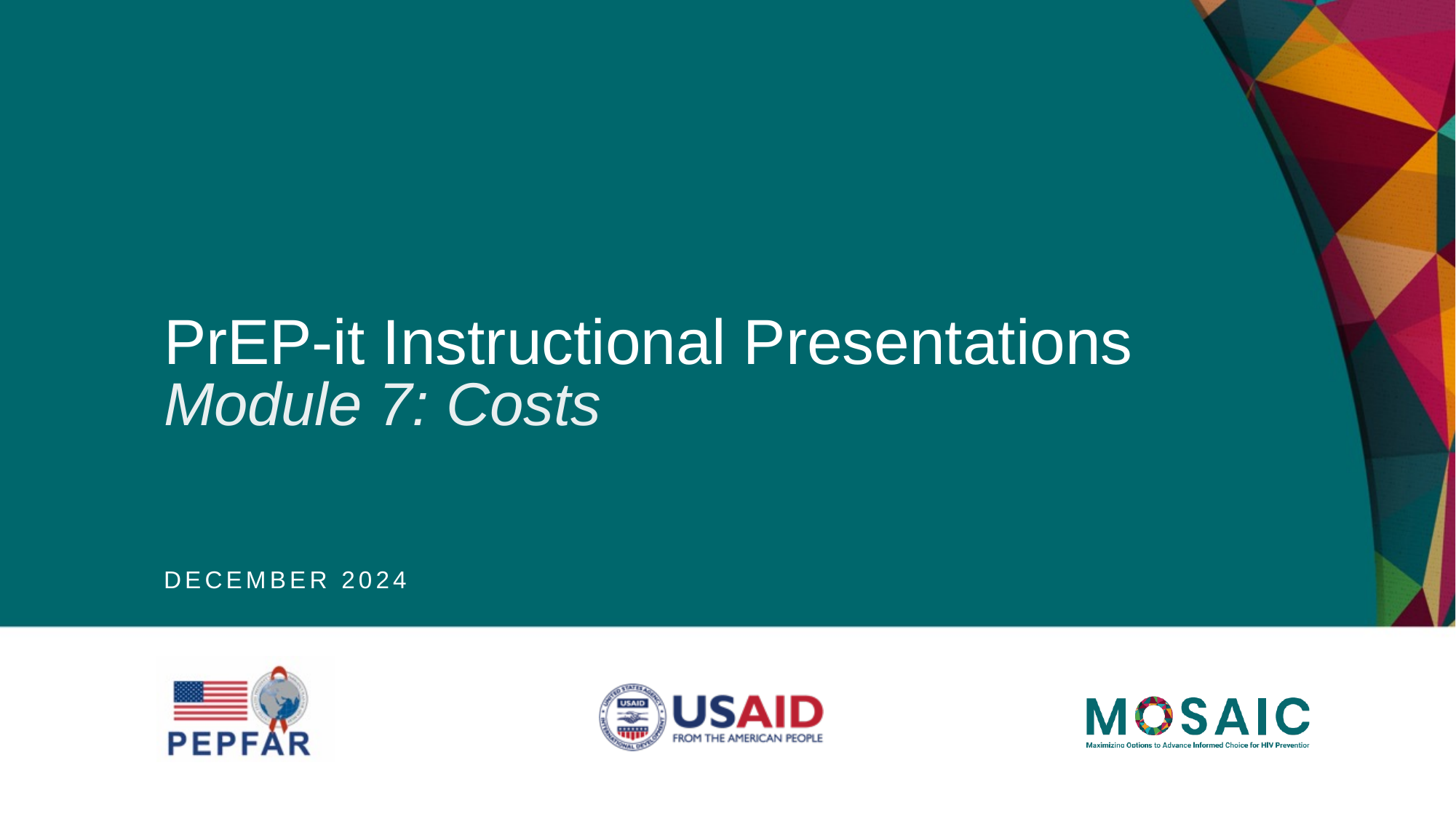

# PrEP-it Instructional Presentations Module 7: Costs

DECEMBER 2024